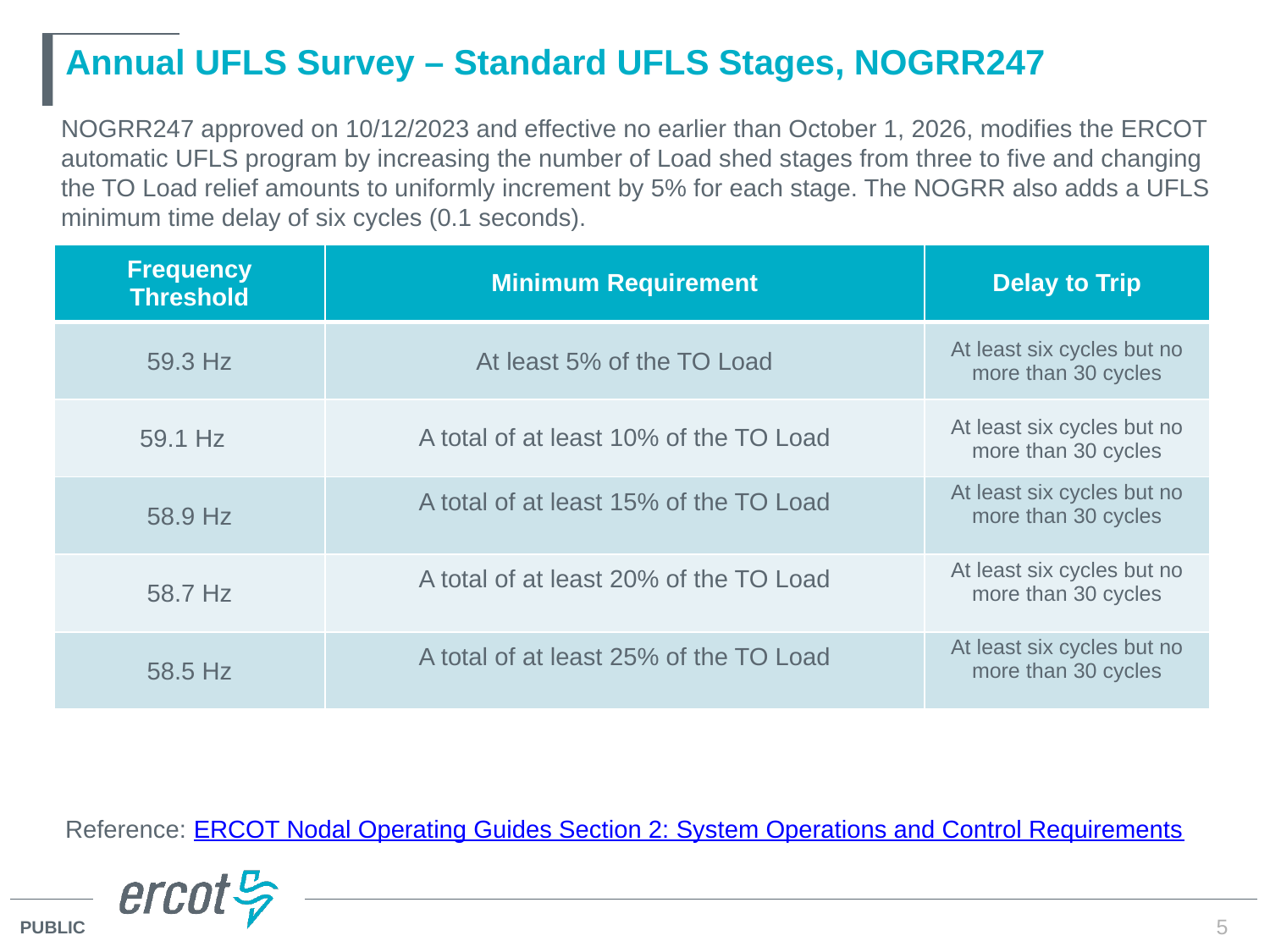

# Annual UFLS Survey – Standard UFLS Stages, NOGRR247
NOGRR247 approved on 10/12/2023 and effective no earlier than October 1, 2026, modifies the ERCOT automatic UFLS program by increasing the number of Load shed stages from three to five and changing the TO Load relief amounts to uniformly increment by 5% for each stage. The NOGRR also adds a UFLS minimum time delay of six cycles (0.1 seconds).
| Frequency Threshold | Minimum Requirement | Delay to Trip |
| --- | --- | --- |
| 59.3 Hz | At least 5% of the TO Load | At least six cycles but no more than 30 cycles |
| 59.1 Hz | A total of at least 10% of the TO Load | At least six cycles but no more than 30 cycles |
| 58.9 Hz | A total of at least 15% of the TO Load | At least six cycles but no more than 30 cycles |
| 58.7 Hz | A total of at least 20% of the TO Load | At least six cycles but no more than 30 cycles |
| 58.5 Hz | A total of at least 25% of the TO Load | At least six cycles but no more than 30 cycles |

Reference: ERCOT Nodal Operating Guides Section 2: System Operations and Control Requirements
5